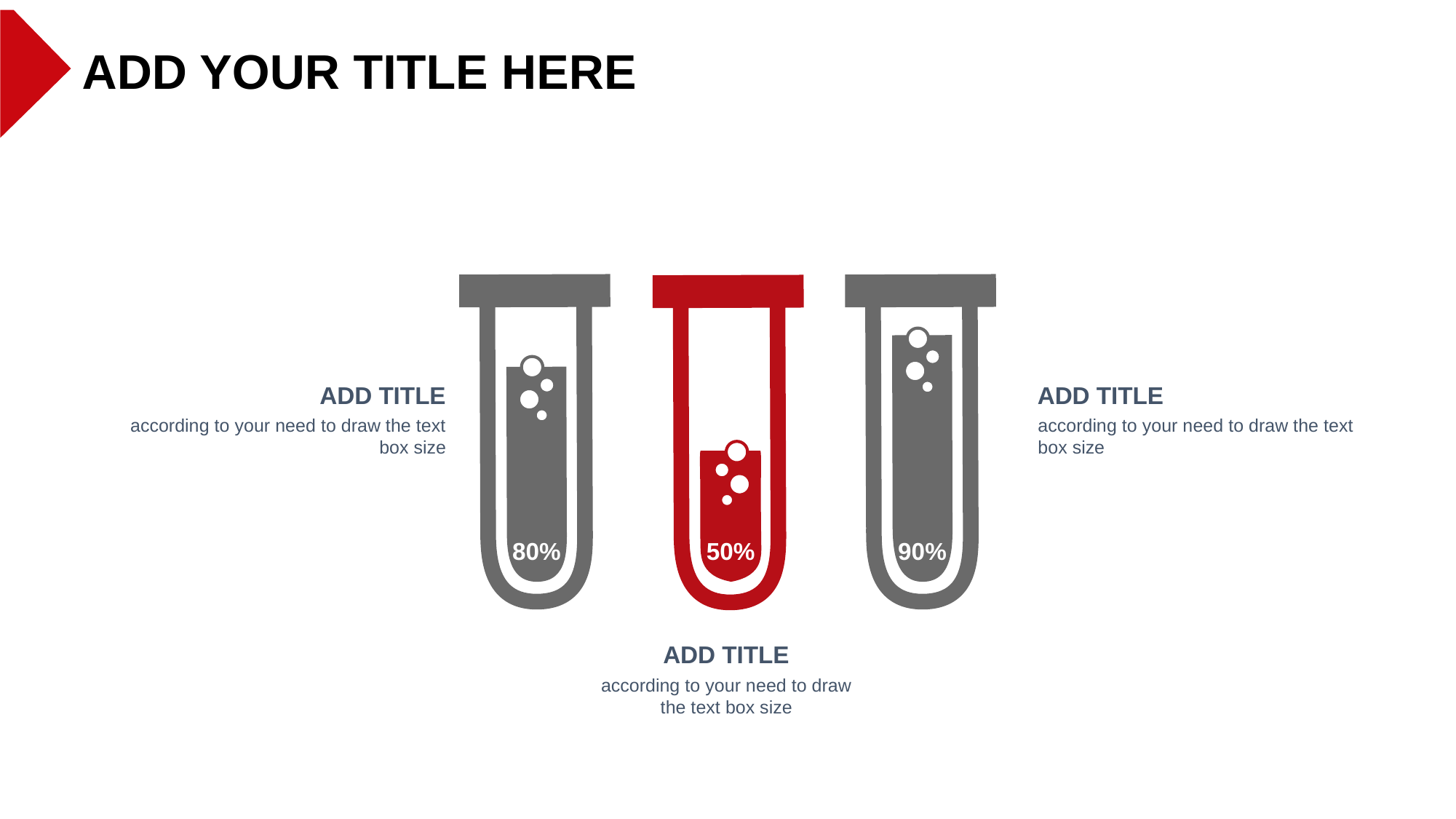

ADD YOUR TITLE HERE

80%
50%
90%
ADD TITLE
according to your need to draw the text box size
ADD TITLE
according to your need to draw the text box size
ADD TITLE
according to your need to draw the text box size